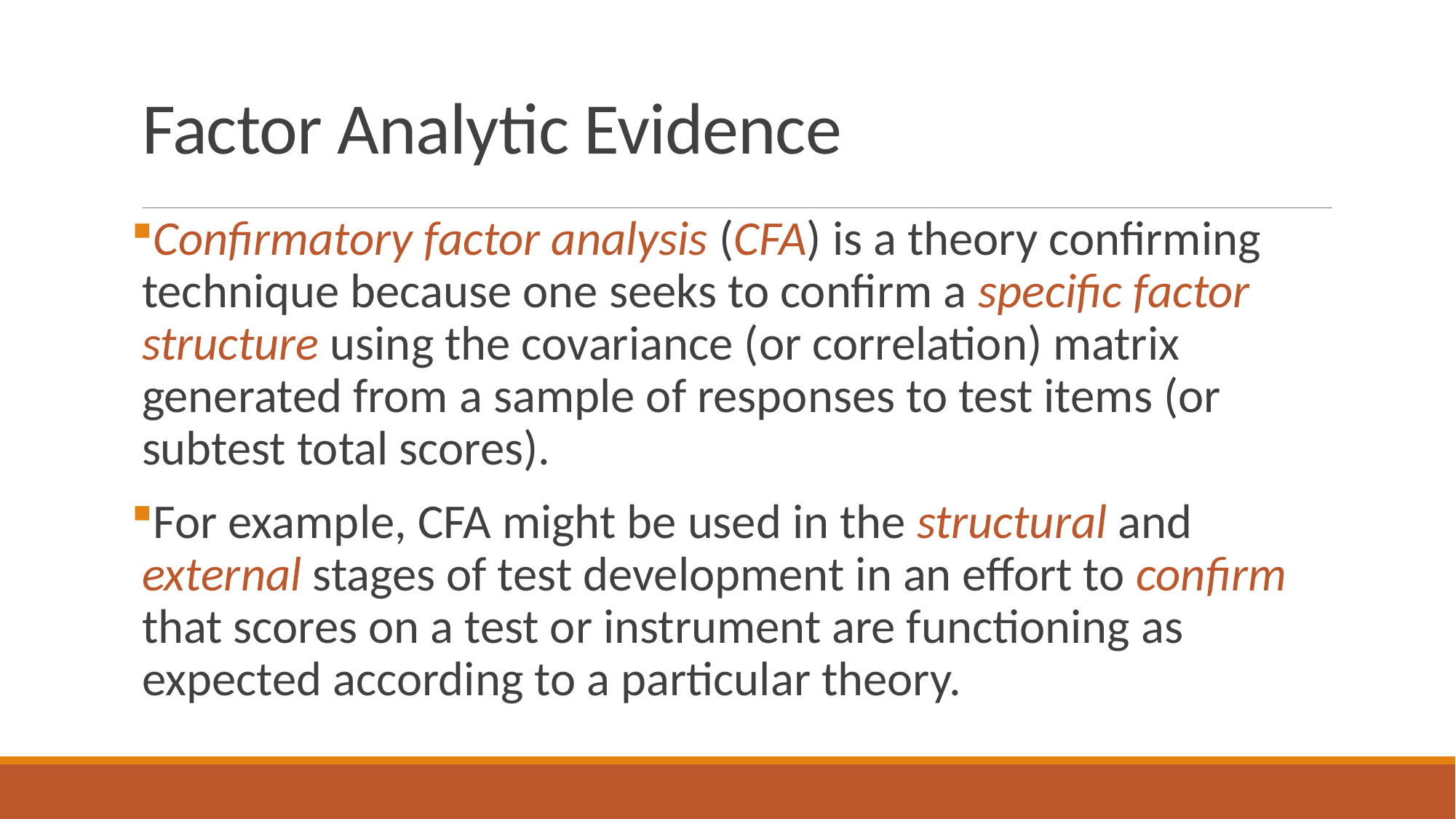

# Factor Analytic Evidence
Confirmatory factor analysis (CFA) is a theory confirming technique because one seeks to confirm a specific factor structure using the covariance (or correlation) matrix generated from a sample of responses to test items (or subtest total scores).
For example, CFA might be used in the structural and external stages of test development in an effort to confirm that scores on a test or instrument are functioning as expected according to a particular theory.